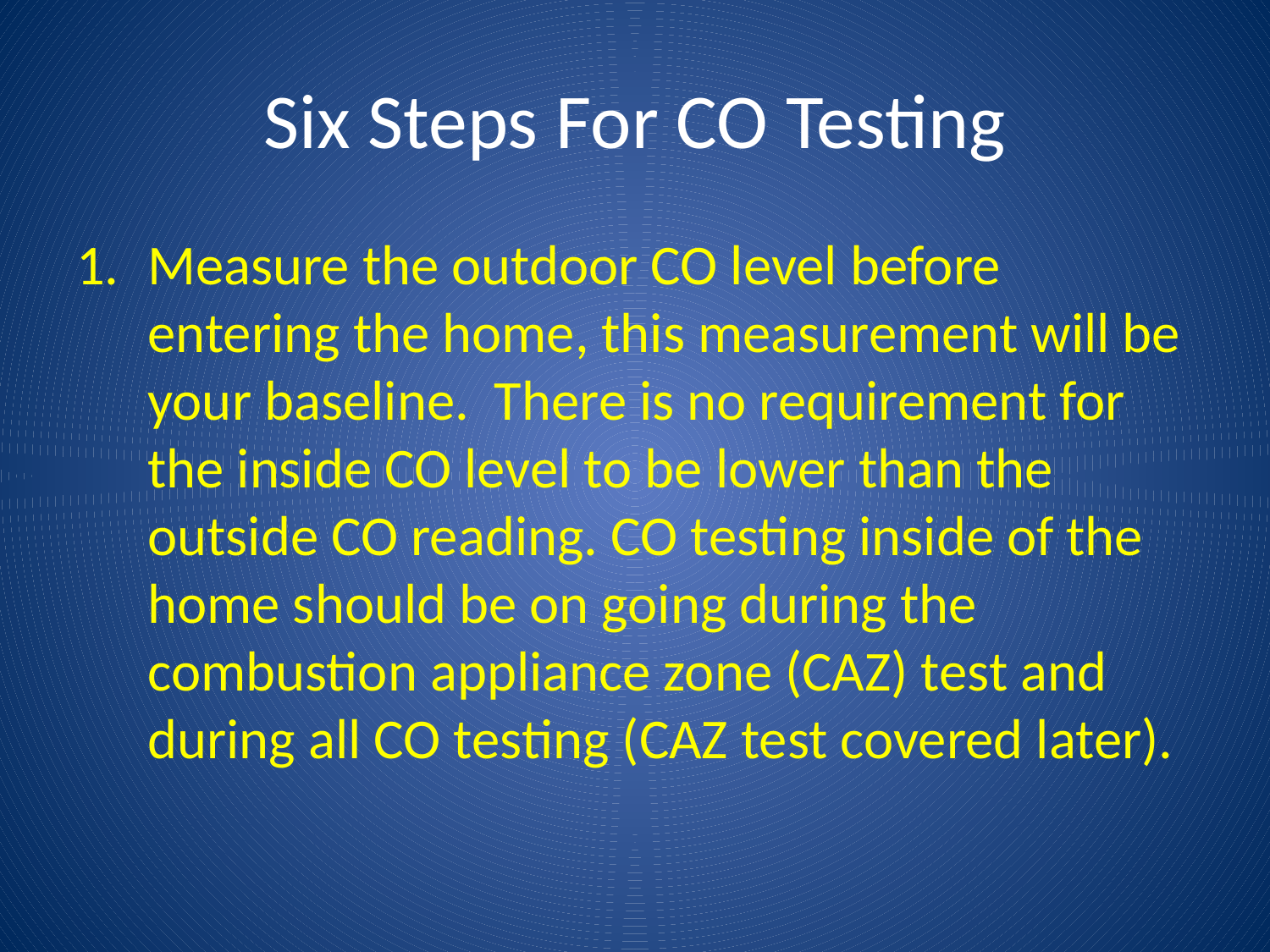

# Six Steps For CO Testing
Measure the outdoor CO level before entering the home, this measurement will be your baseline.  There is no requirement for the inside CO level to be lower than the outside CO reading. CO testing inside of the home should be on going during the combustion appliance zone (CAZ) test and during all CO testing (CAZ test covered later).